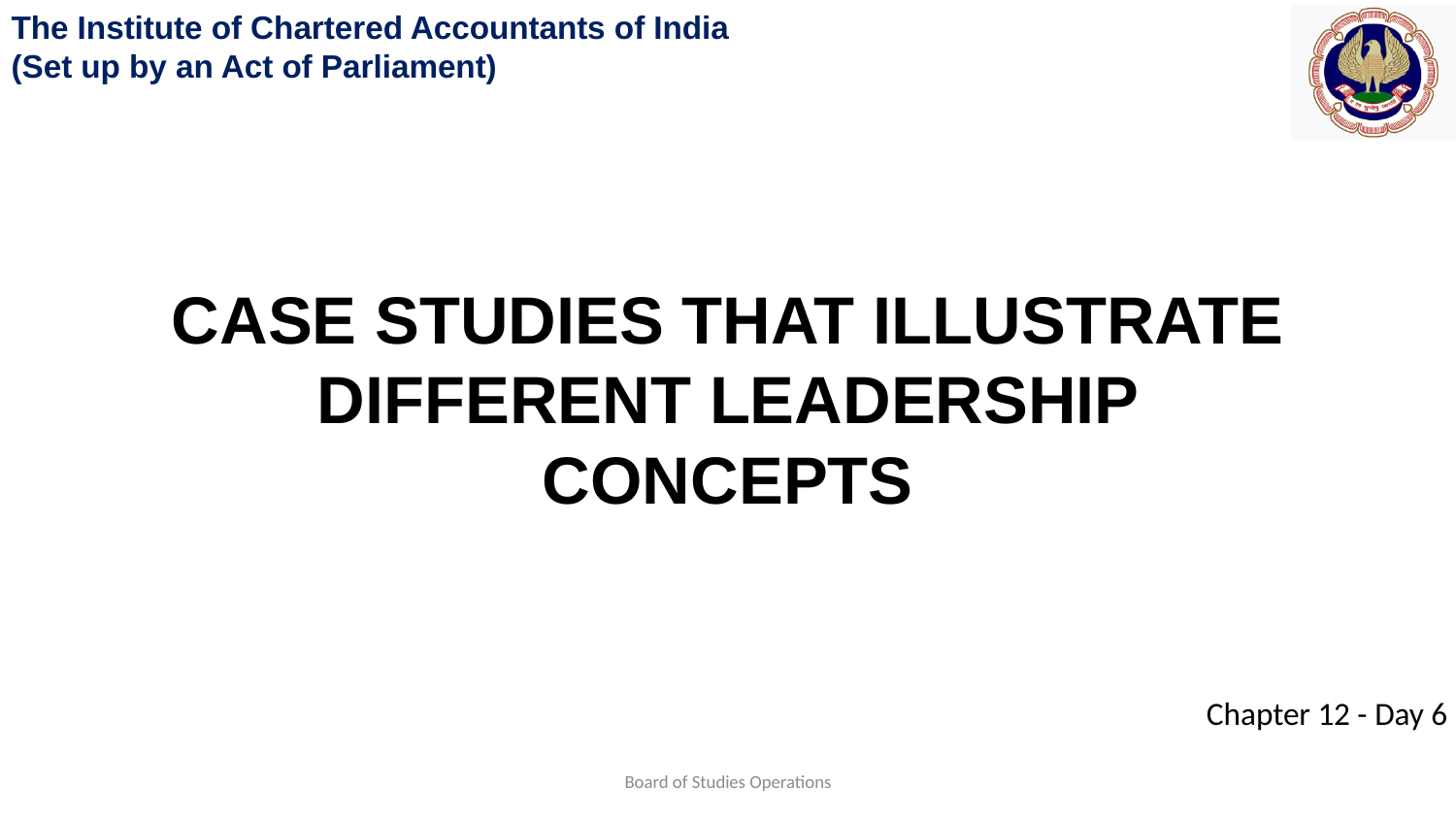

CASE STUDIES THAT ILLUSTRATE DIFFERENT LEADERSHIP CONCEPTS
Board of Studies Operations